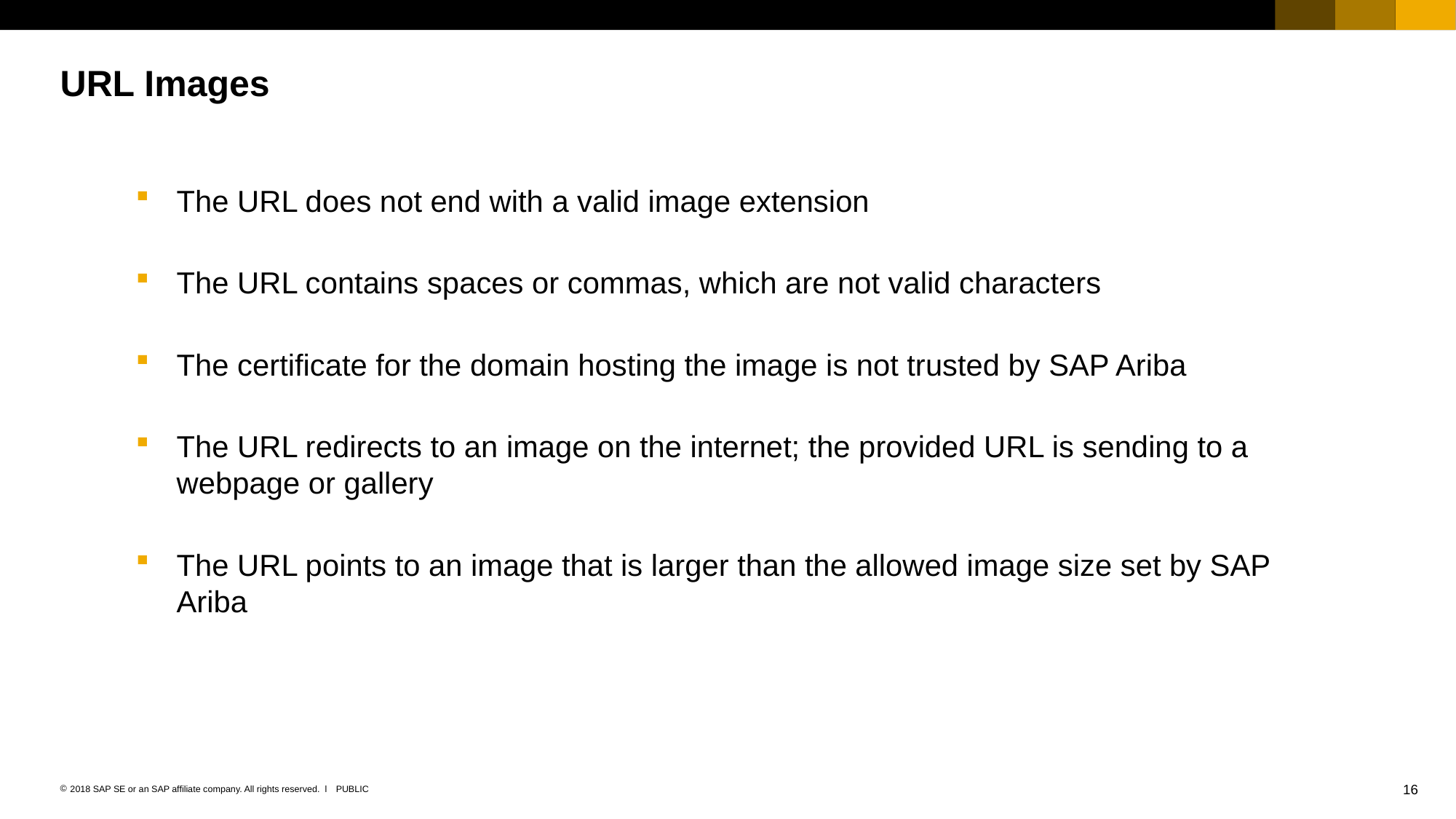

# URL Images
The URL does not end with a valid image extension
The URL contains spaces or commas, which are not valid characters
The certificate for the domain hosting the image is not trusted by SAP Ariba
The URL redirects to an image on the internet; the provided URL is sending to a webpage or gallery
The URL points to an image that is larger than the allowed image size set by SAP Ariba